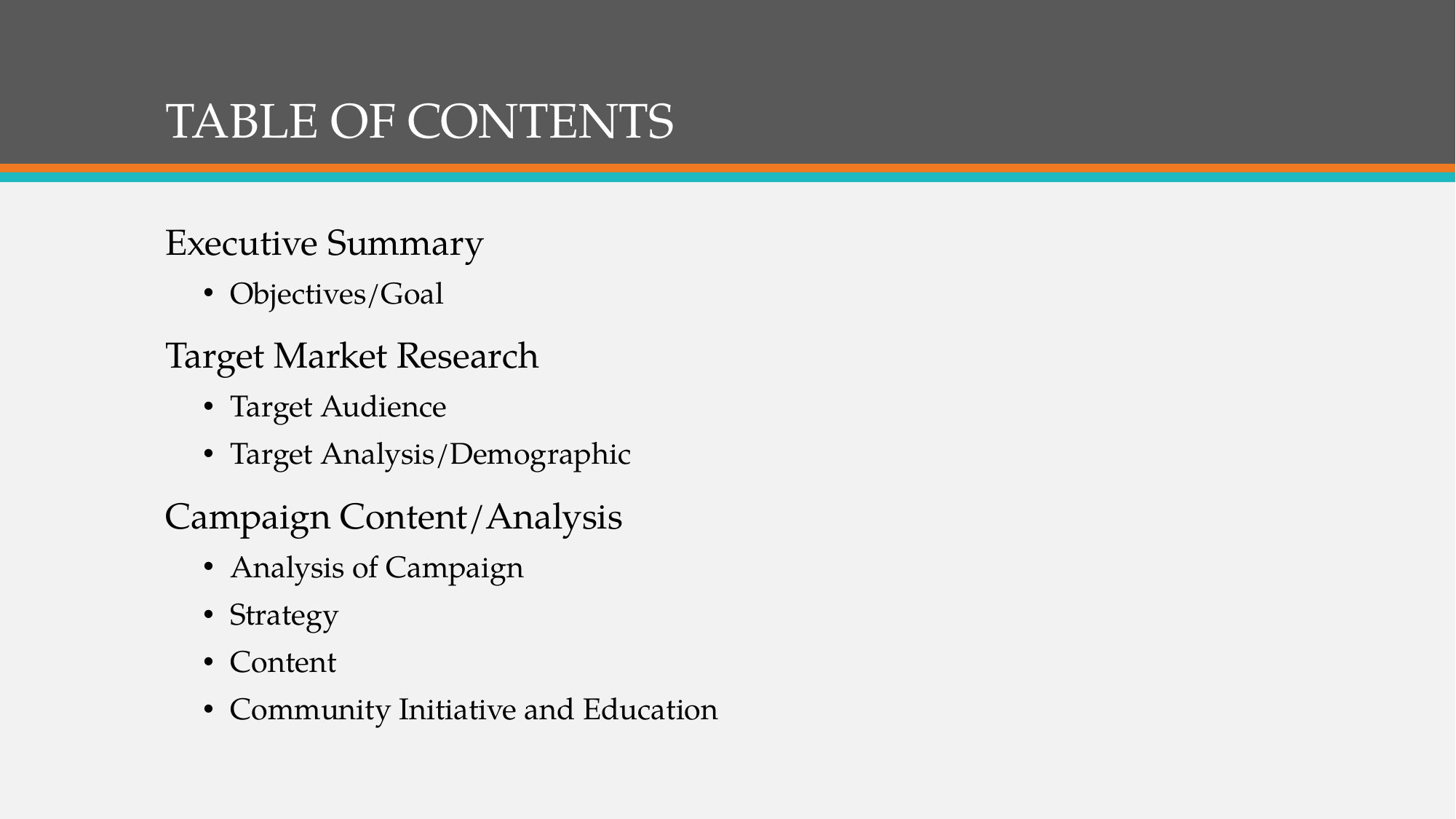

# TABLE OF CONTENTS
Executive Summary
Objectives/Goal
Target Market Research
Target Audience
Target Analysis/Demographic
Campaign Content/Analysis
Analysis of Campaign
Strategy
Content
Community Initiative and Education